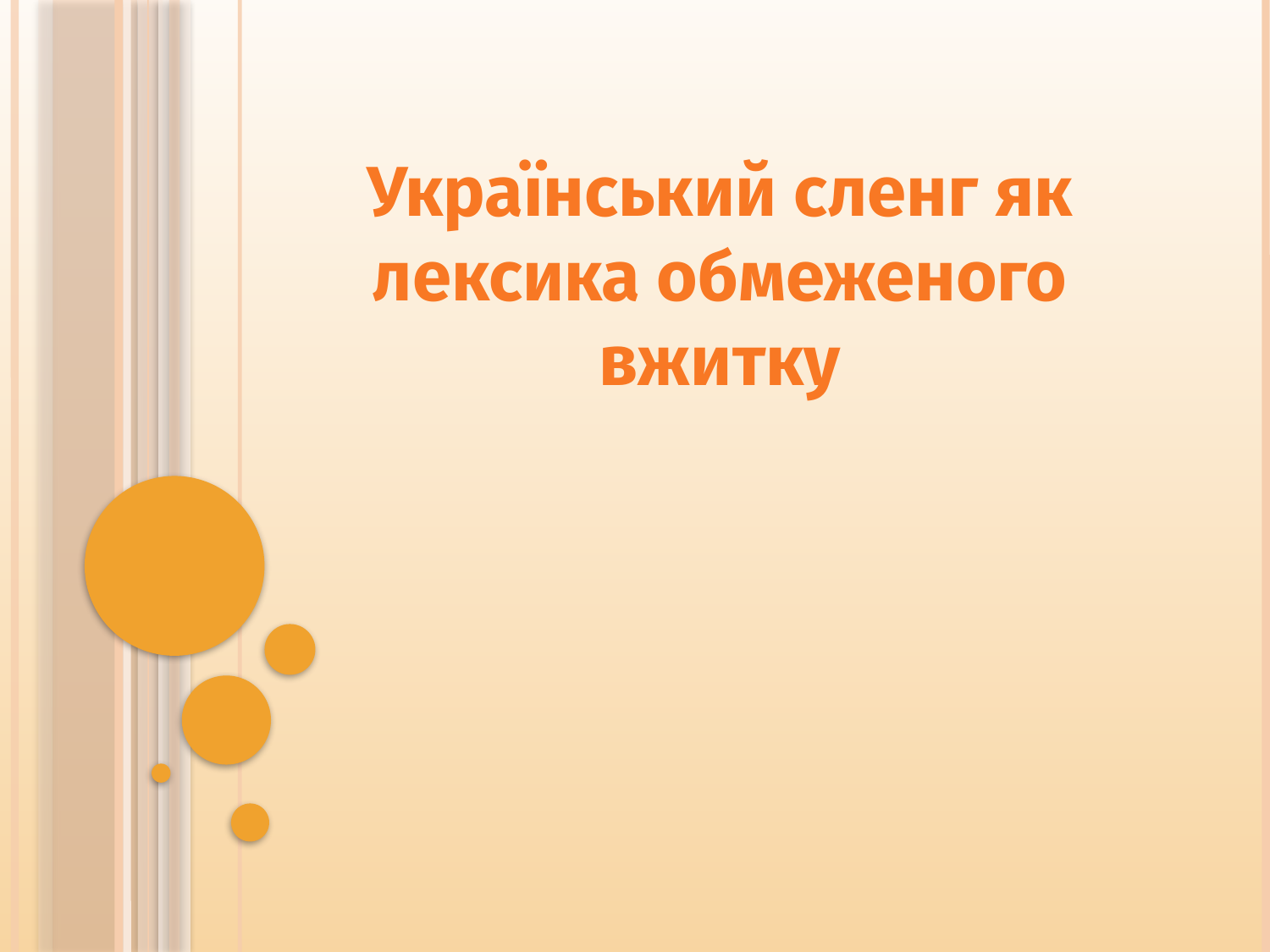

# Український сленг як лексика обмеженого вжитку